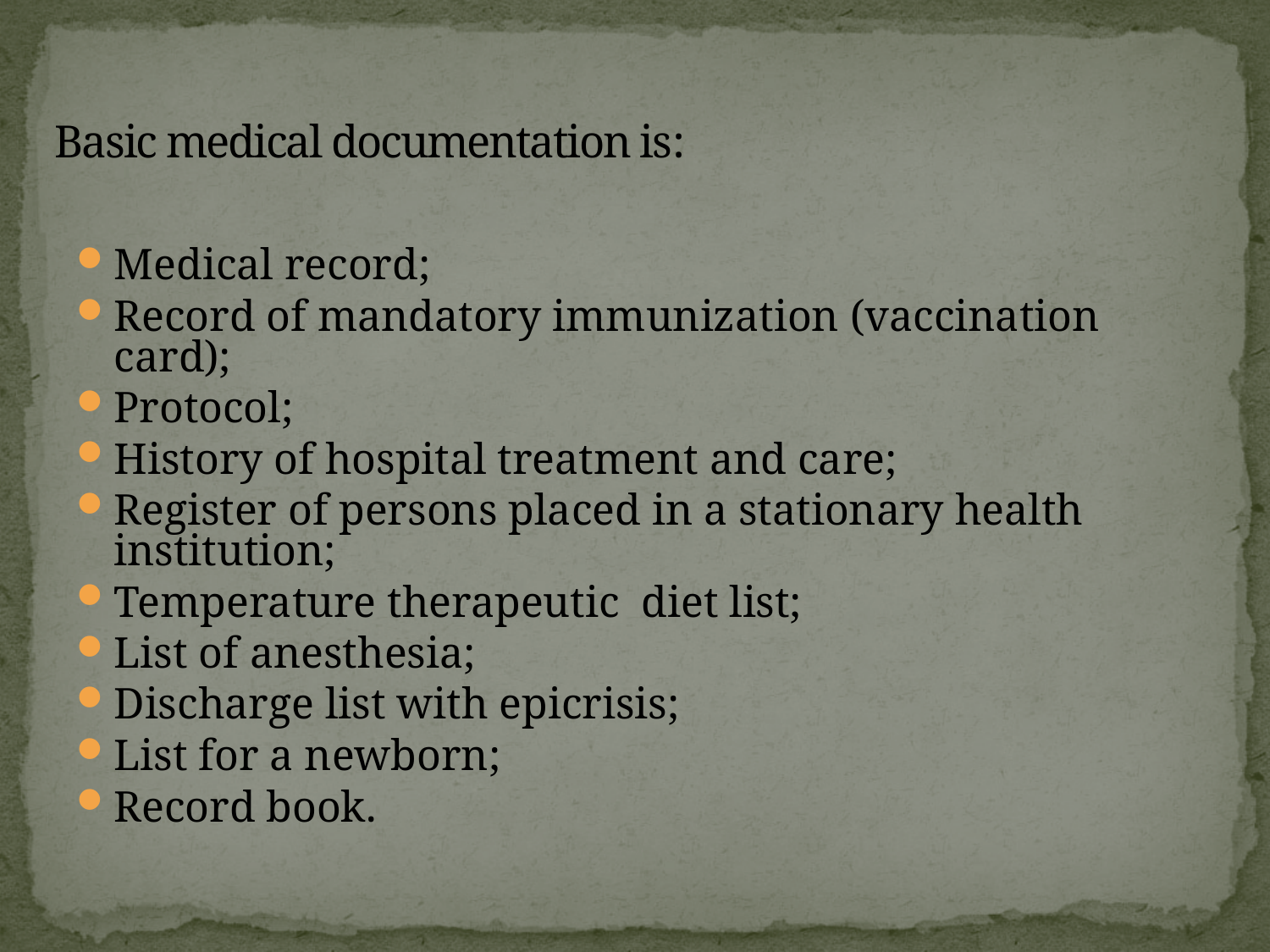

# Basic medical documentation is:

Medical record;
Record of mandatory immunization (vaccination card);
Protocol;
History of hospital treatment and care;
Register of persons placed in a stationary health institution;
Temperature therapeutic  diet list;
List of anesthesia;
Discharge list with epicrisis;
List for a newborn;
Record book.